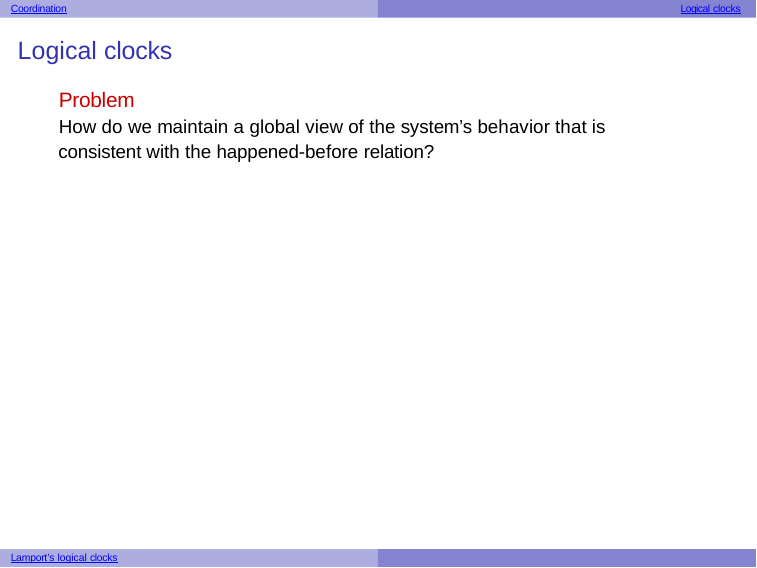

Coordination
Logical clocks
Logical clocks
Problem
How do we maintain a global view of the system’s behavior that is consistent with the happened-before relation?

Lamport’s logical clocks